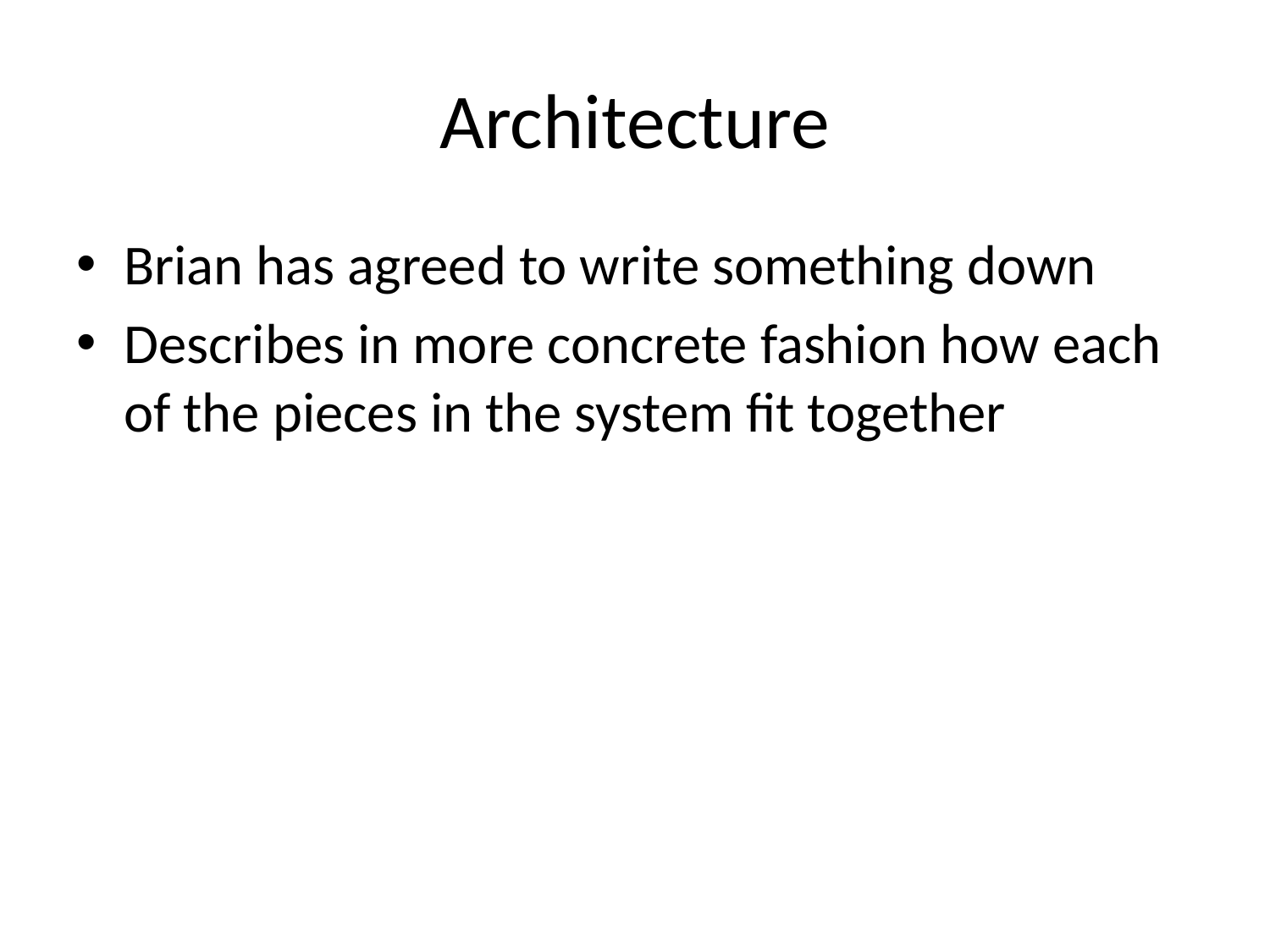

# Architecture
Brian has agreed to write something down
Describes in more concrete fashion how each of the pieces in the system fit together